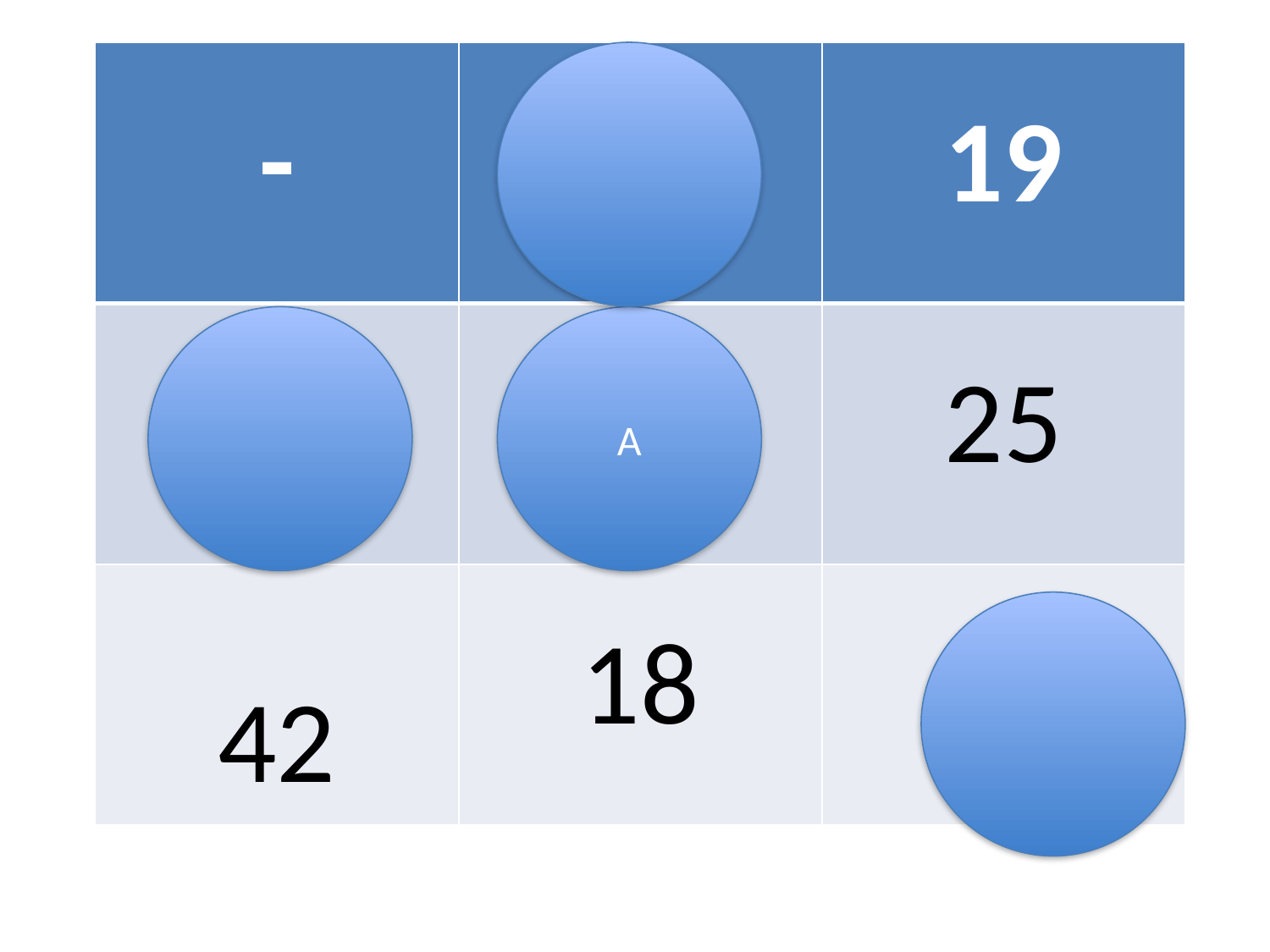

| - | 24 | 19 |
| --- | --- | --- |
| 36 | 12 | 25 |
| 42 | 18 | 23 |

A